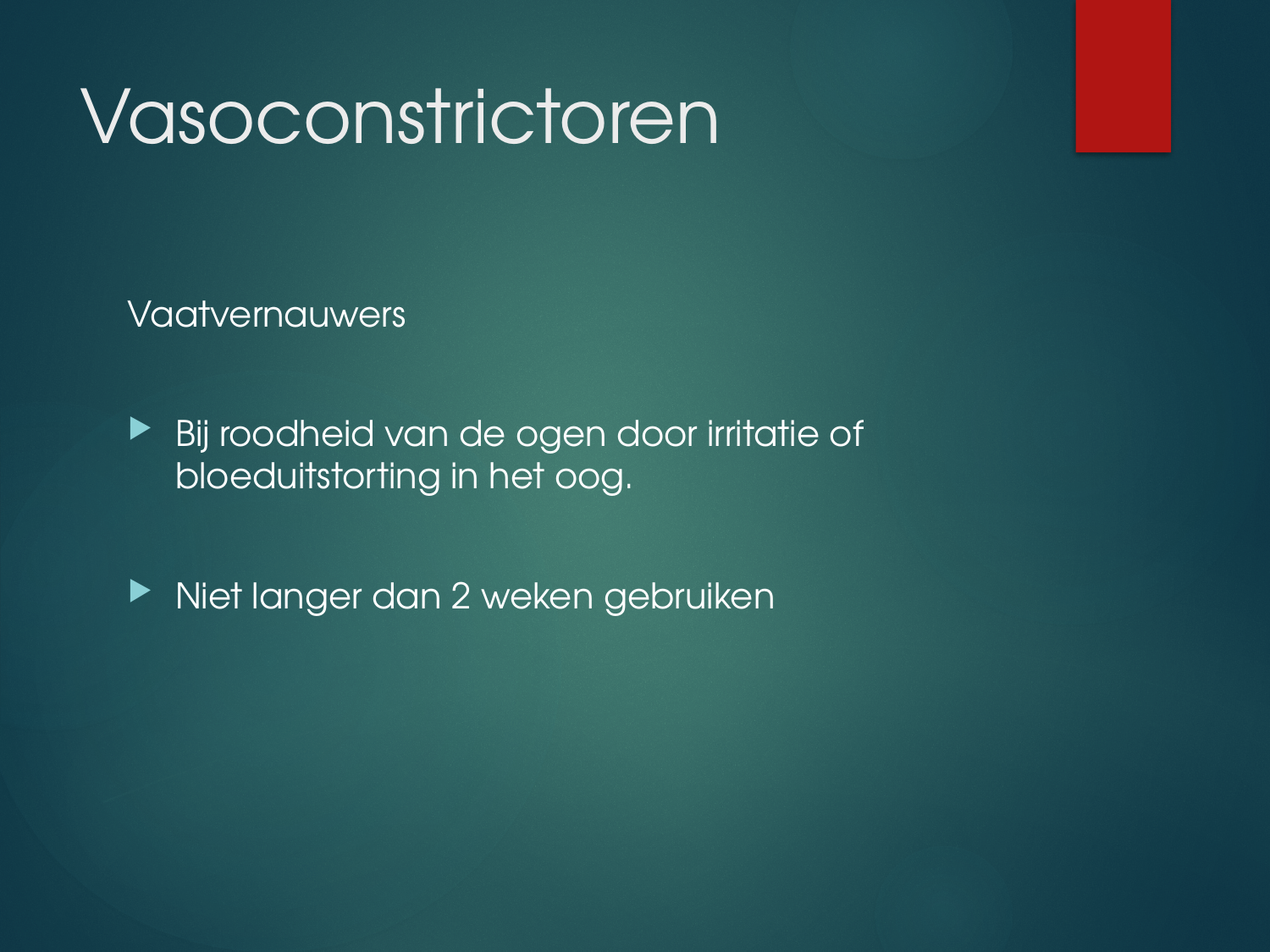

# Vasoconstrictoren
Vaatvernauwers

Bij roodheid van de ogen door irritatie of bloeduitstorting in het oog.

Niet langer dan 2 weken gebruiken